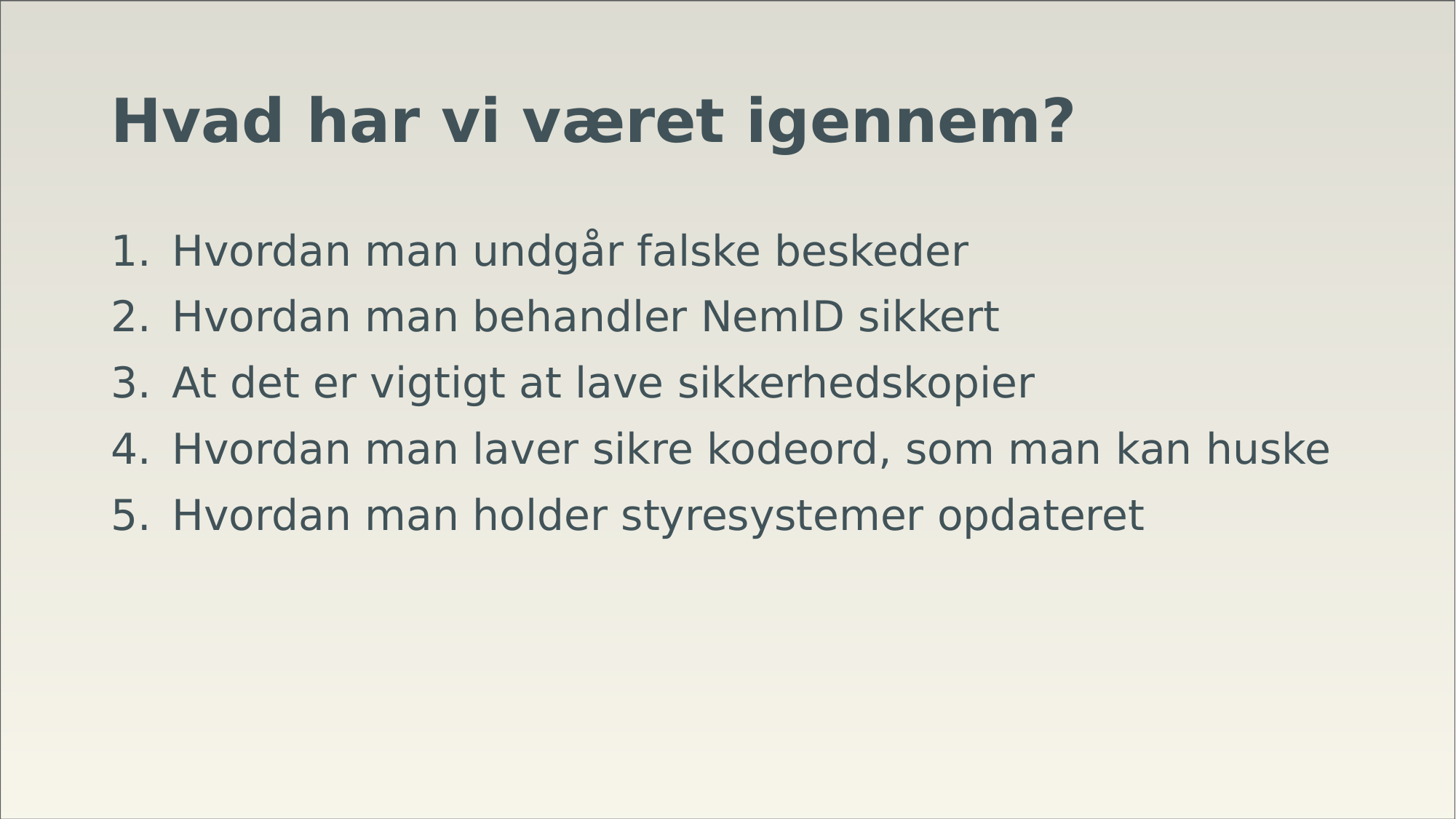

# Hvad har vi været igennem?
Hvordan man undgår falske beskeder
Hvordan man behandler NemID sikkert
At det er vigtigt at lave sikkerhedskopier
Hvordan man laver sikre kodeord, som man kan huske
Hvordan man holder styresystemer opdateret